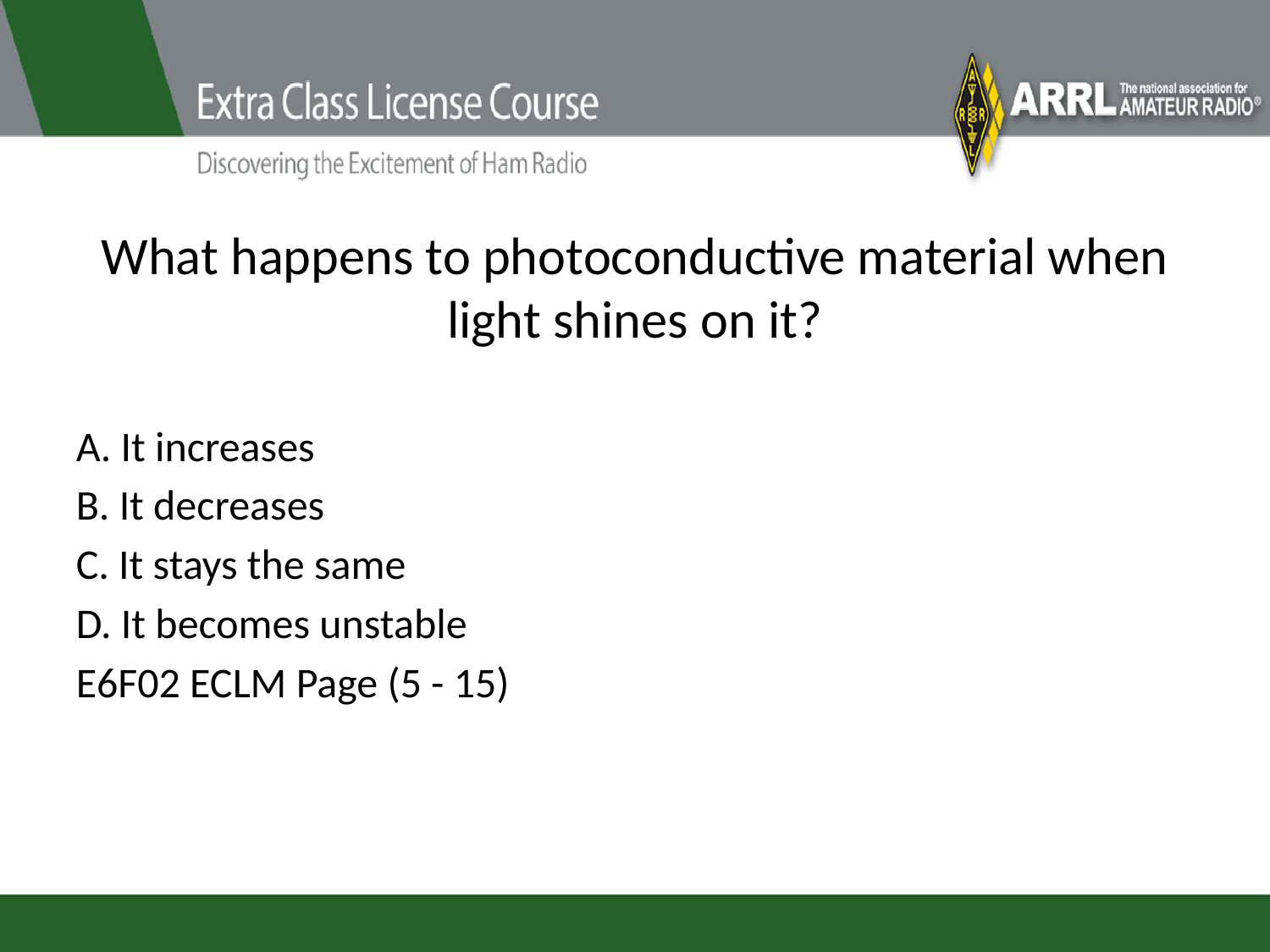

# What happens to photoconductive material when light shines on it?
A. It increases
B. It decreases
C. It stays the same
D. It becomes unstable
E6F02 ECLM Page (5 - 15)